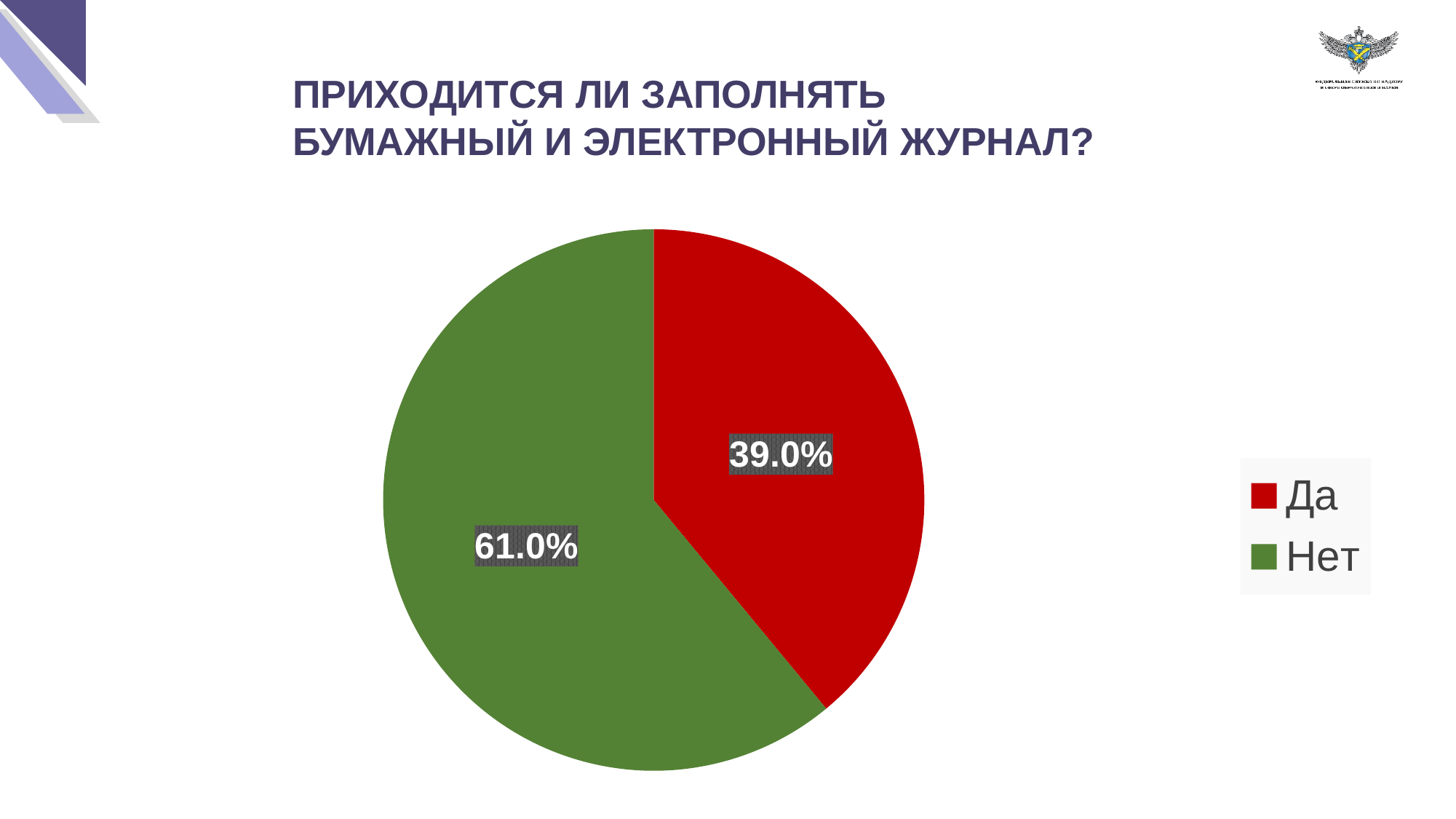

ПРИХОДИТСЯ ЛИ ЗАПОЛНЯТЬ БУМАЖНЫЙ И ЭЛЕКТРОННЫЙ ЖУРНАЛ?

### Chart

| Category | Столбец1 |
|---|---|
| Да | 0.39 |
| Нет | 0.61 |